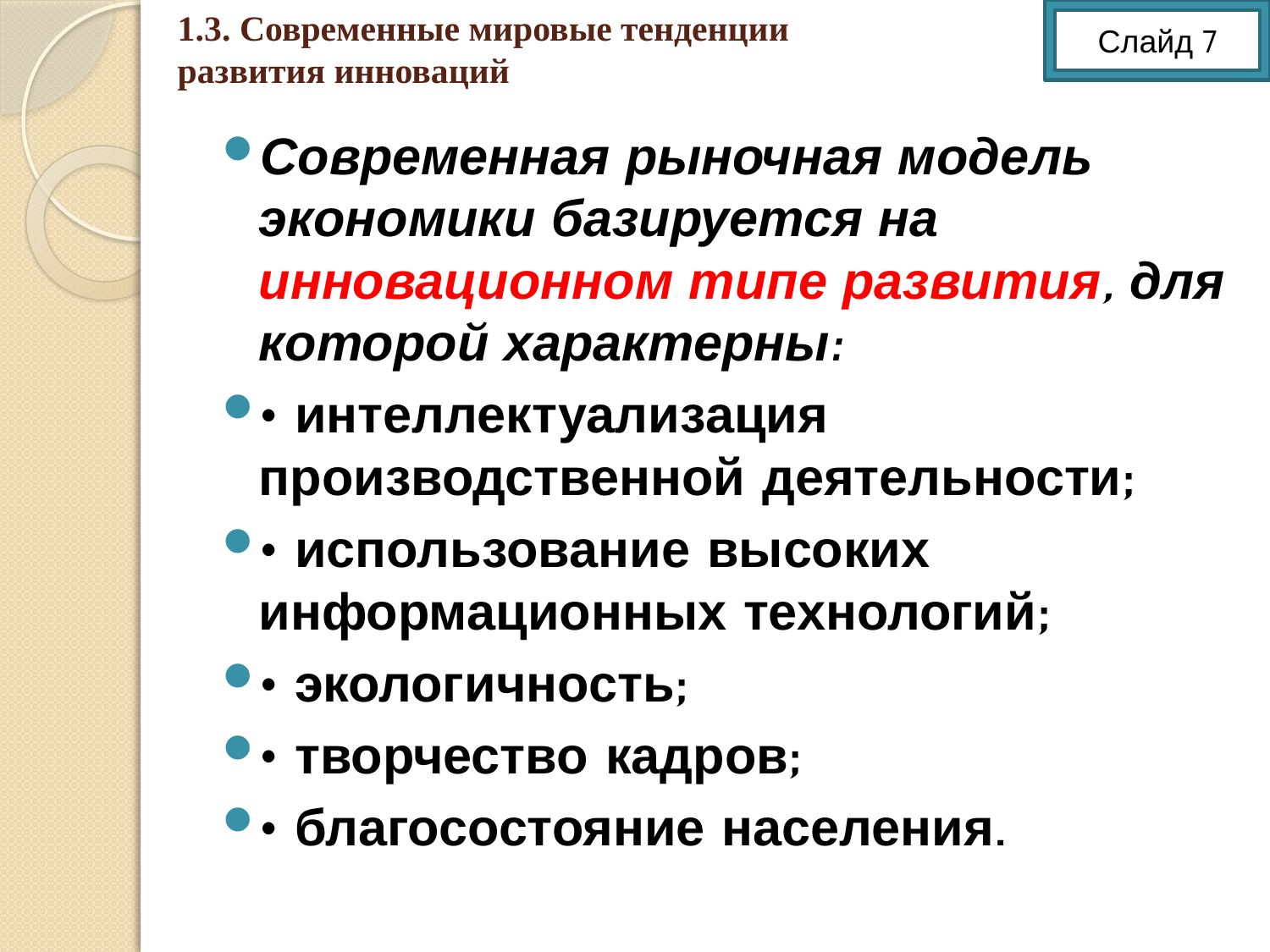

# 1.3. Современные мировые тенденции развития инноваций
Слайд 7
Современная рыночная модель экономики базируется на инновационном типе развития, для которой характерны:
• интеллектуализация производственной деятельности;
• использование высоких информационных технологий;
• экологичность;
• творчество кадров;
• благосостояние населения.